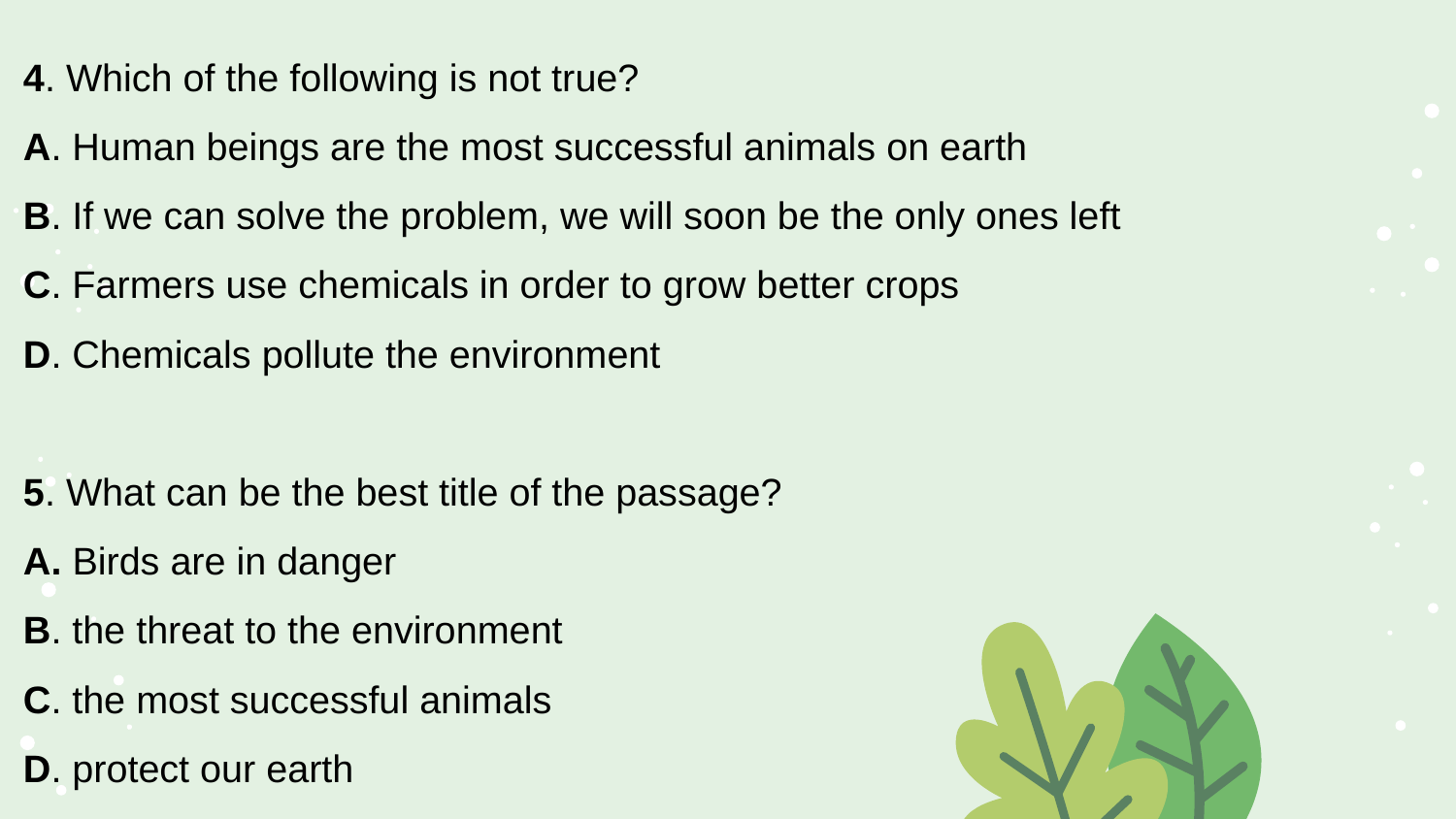

4. Which of the following is not true?
A. Human beings are the most successful animals on earth
B. If we can solve the problem, we will soon be the only ones left
C. Farmers use chemicals in order to grow better crops
D. Chemicals pollute the environment

5. What can be the best title of the passage?
A. Birds are in danger
B. the threat to the environment
C. the most successful animals
D. protect our earth